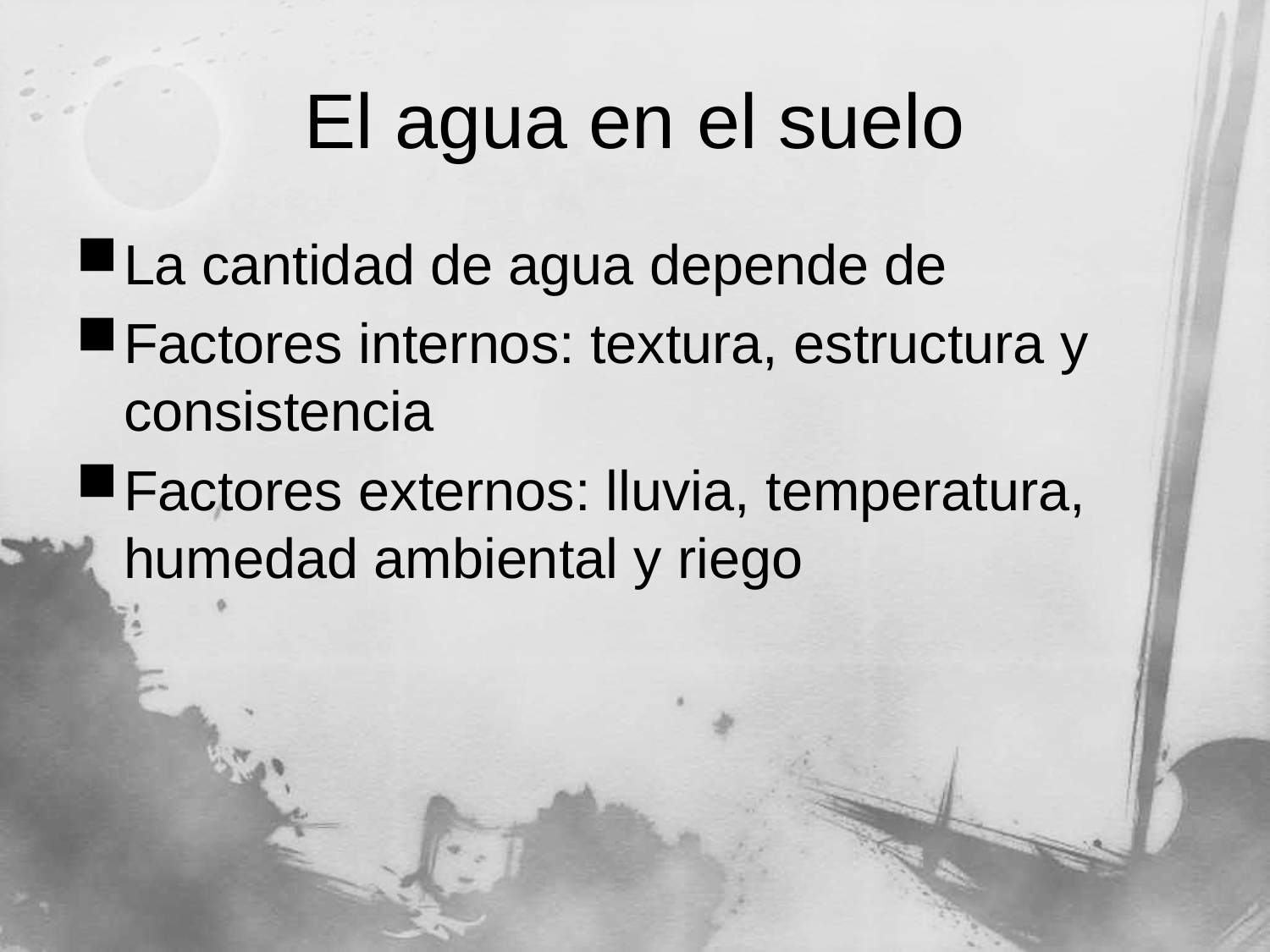

# El agua en el suelo
La cantidad de agua depende de
Factores internos: textura, estructura y consistencia
Factores externos: lluvia, temperatura, humedad ambiental y riego